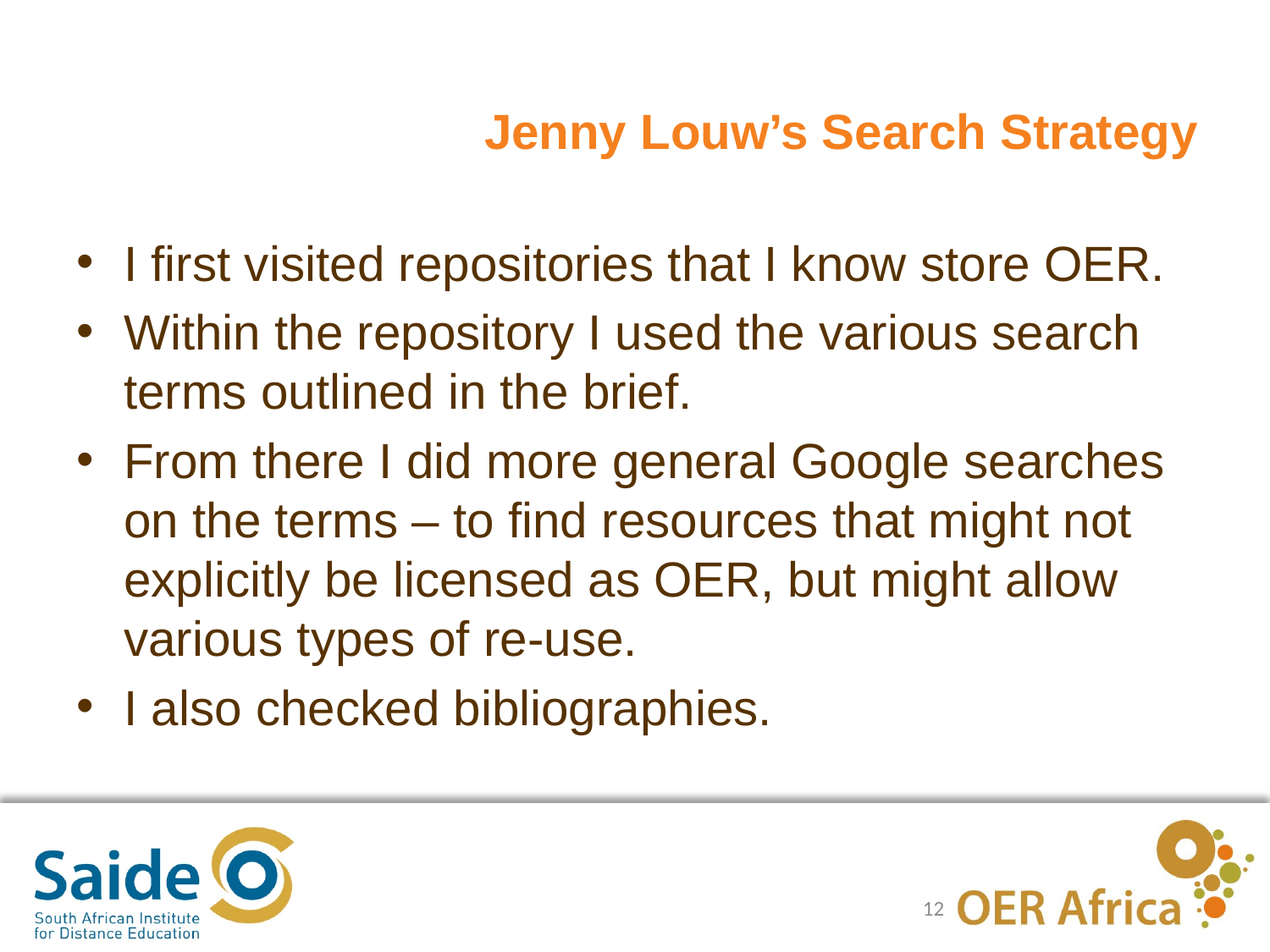

# Jenny Louw’s Search Strategy
I first visited repositories that I know store OER.
Within the repository I used the various search terms outlined in the brief.
From there I did more general Google searches on the terms – to find resources that might not explicitly be licensed as OER, but might allow various types of re-use.
I also checked bibliographies.
12